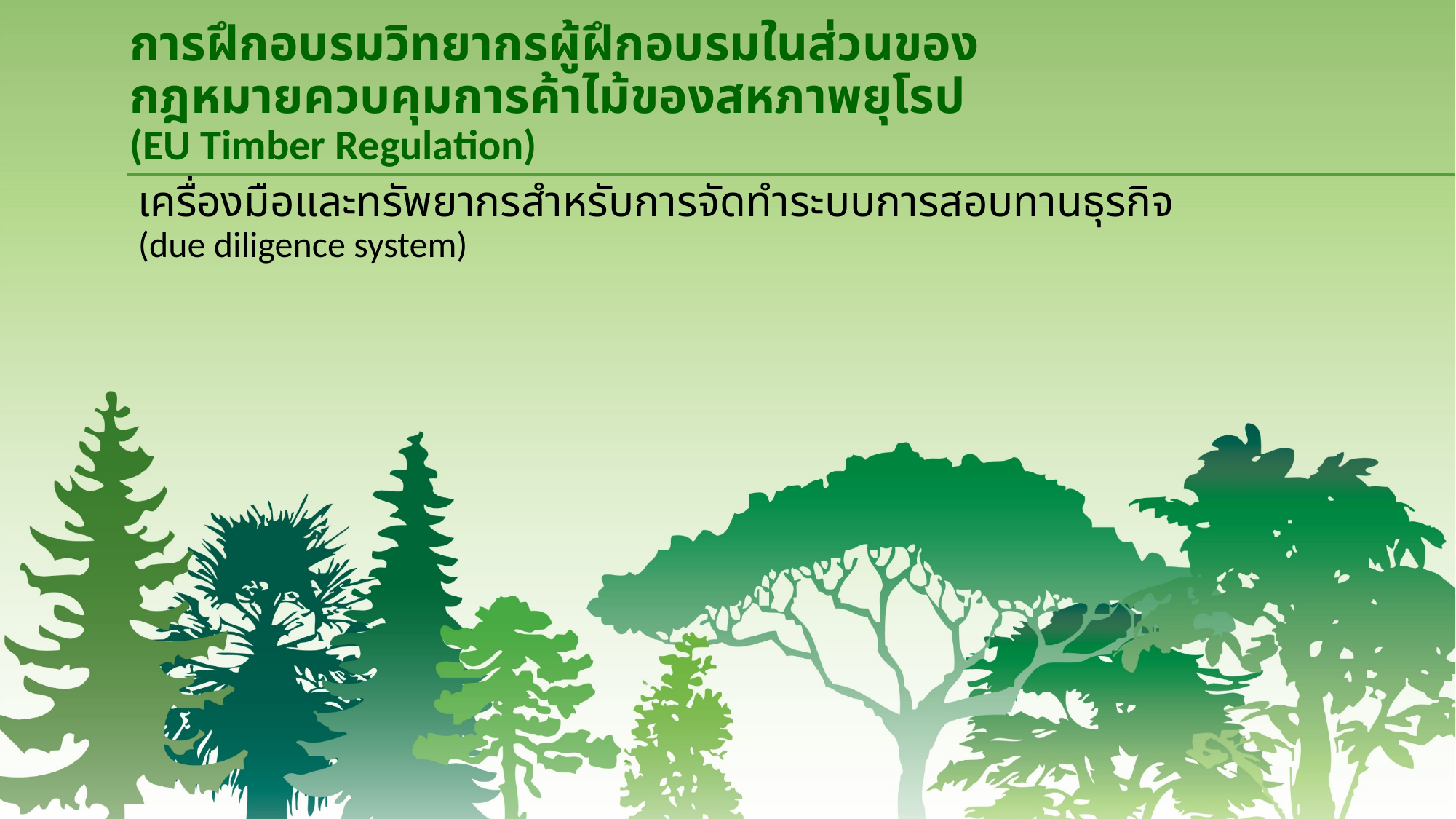

# การฝึกอบรมวิทยากรผู้ฝึกอบรมในส่วนของ กฎหมายควบคุมการค้าไม้ของสหภาพยุโรป (EU Timber Regulation)
เครื่องมือและทรัพยากรสำหรับการจัดทำระบบการสอบทานธุรกิจ (due diligence system)
2